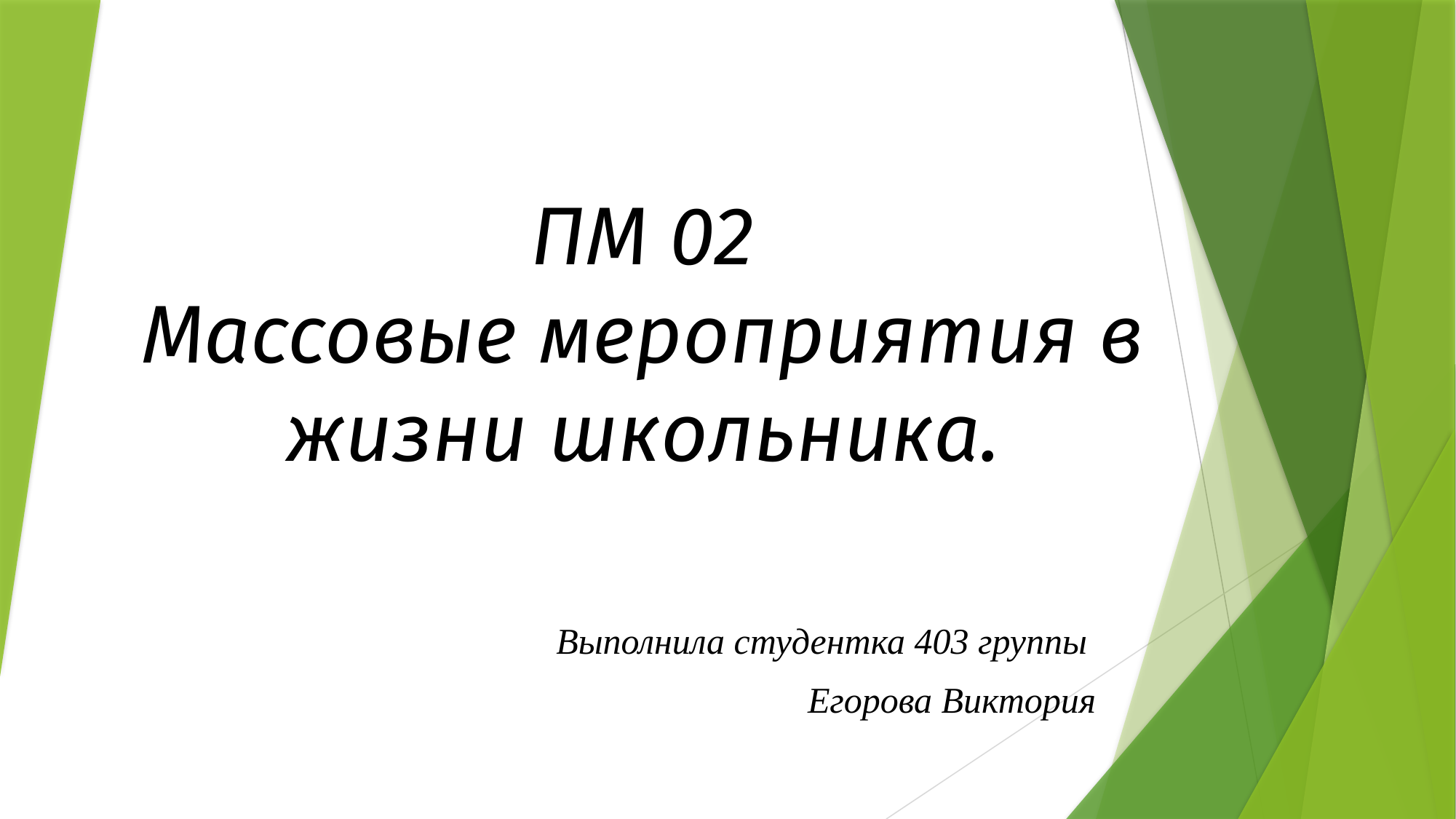

# ПМ 02 Массовые мероприятия в жизни школьника.
Выполнила студентка 403 группы
Егорова Виктория